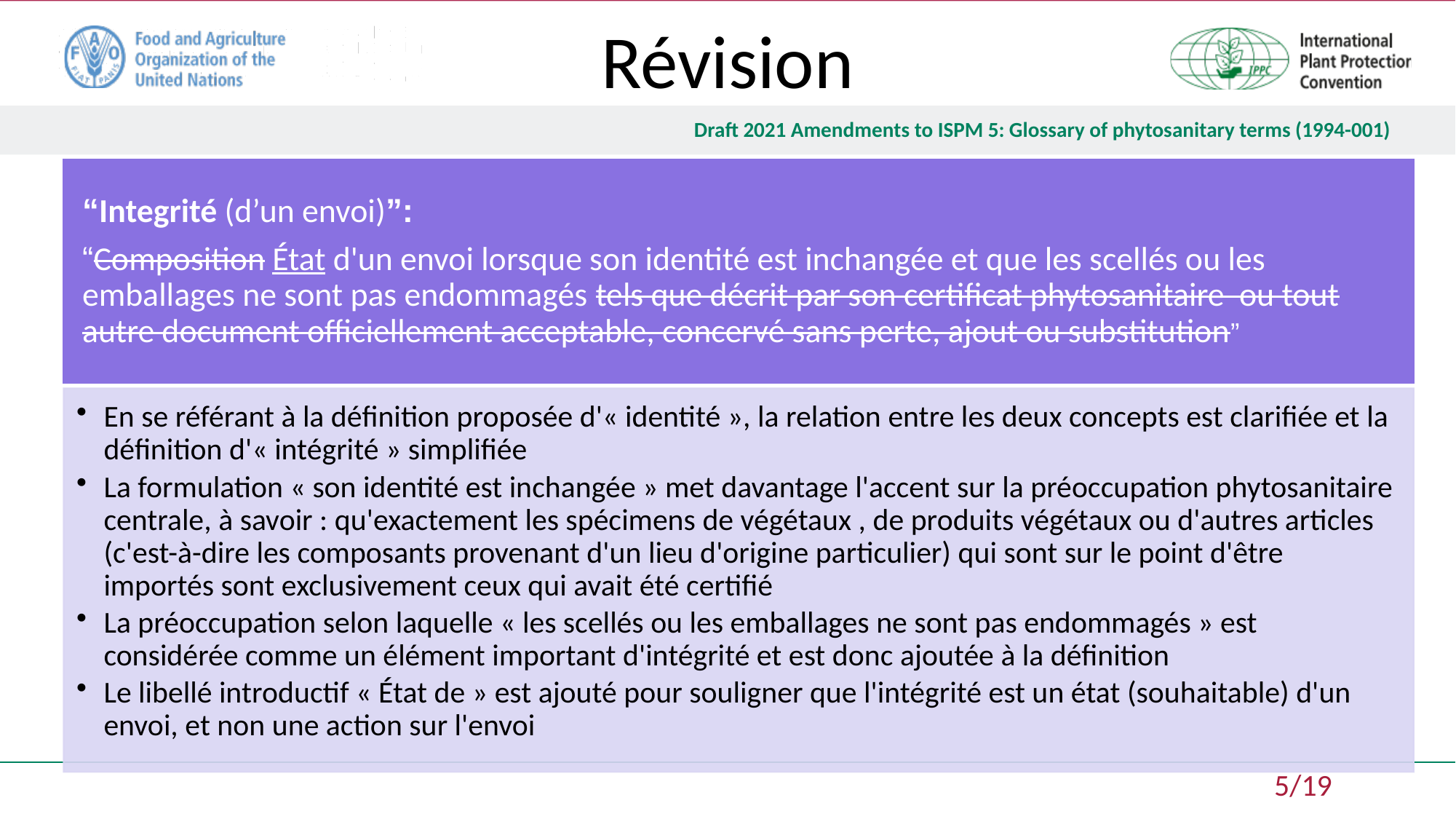

Révision
“Integrité (d’un envoi)”:
“Composition État d'un envoi lorsque son identité est inchangée et que les scellés ou les emballages ne sont pas endommagés tels que décrit par son certificat phytosanitaire  ou tout autre document officiellement acceptable, concervé sans perte, ajout ou substitution”
En se référant à la définition proposée d'« identité », la relation entre les deux concepts est clarifiée et la définition d'« intégrité » simplifiée
La formulation « son identité est inchangée » met davantage l'accent sur la préoccupation phytosanitaire centrale, à savoir : qu'exactement les spécimens de végétaux , de produits végétaux ou d'autres articles (c'est-à-dire les composants provenant d'un lieu d'origine particulier) qui sont sur le point d'être importés sont exclusivement ceux qui avait été certifié
La préoccupation selon laquelle « les scellés ou les emballages ne sont pas endommagés » est considérée comme un élément important d'intégrité et est donc ajoutée à la définition
Le libellé introductif « État de » est ajouté pour souligner que l'intégrité est un état (souhaitable) d'un envoi, et non une action sur l'envoi